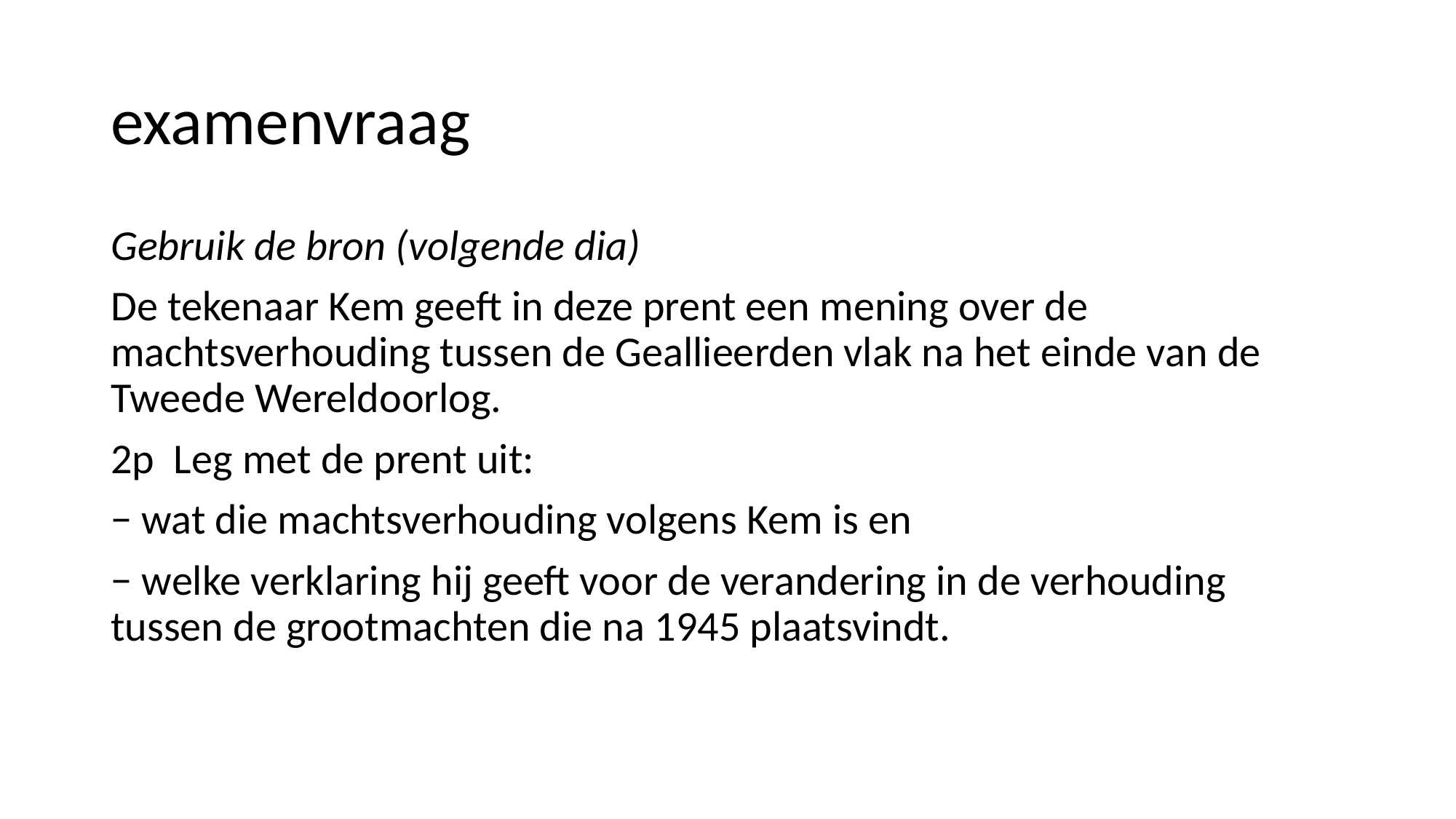

# examenvraag
Gebruik de bron (volgende dia)
De tekenaar Kem geeft in deze prent een mening over de machtsverhouding tussen de Geallieerden vlak na het einde van de Tweede Wereldoorlog.
2p  Leg met de prent uit:
− wat die machtsverhouding volgens Kem is en
− welke verklaring hij geeft voor de verandering in de verhouding tussen de grootmachten die na 1945 plaatsvindt.